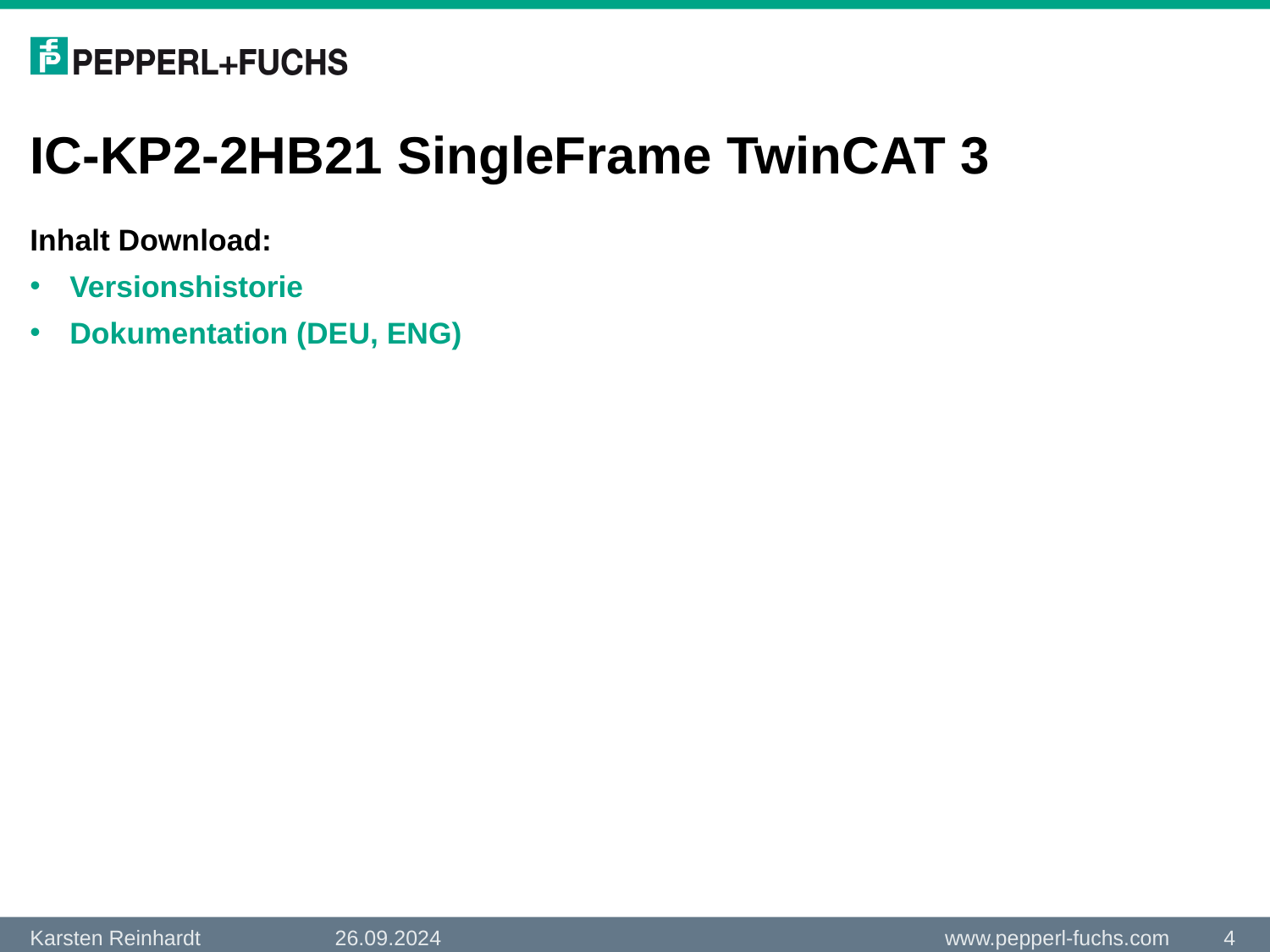

# IC-KP2-2HB21 SingleFrame TwinCAT 3
Inhalt Download:
Versionshistorie
Dokumentation (DEU, ENG)
26.09.2024
4
Karsten Reinhardt